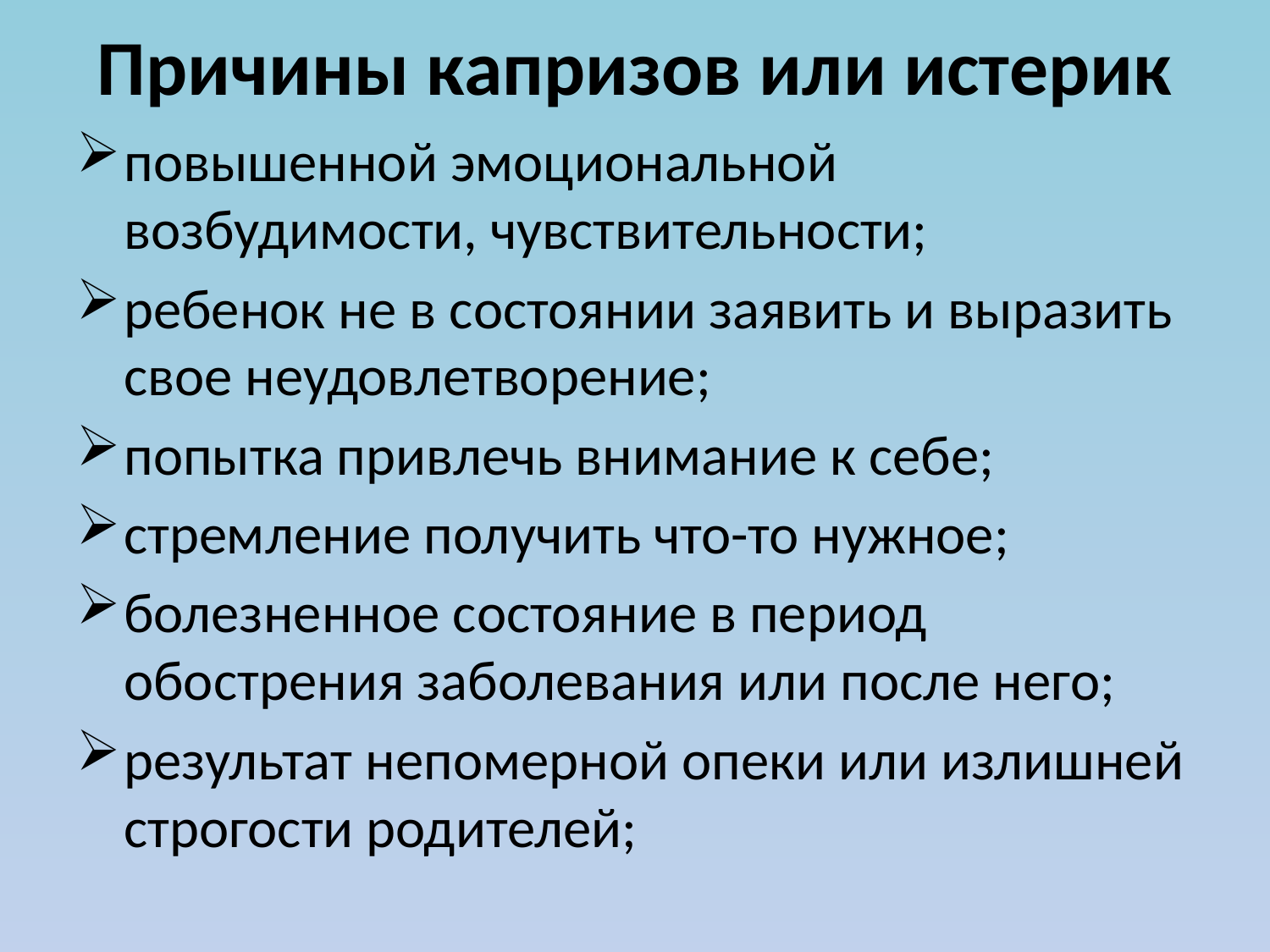

# Причины капризов или истерик
повышенной эмоциональной возбудимости, чувствительности;
ребенок не в состоянии заявить и выразить свое неудовлетворение;
попытка привлечь внимание к себе;
стремление получить что-то нужное;
болезненное состояние в период обострения заболевания или после него;
результат непомерной опеки или излишней строгости родителей;